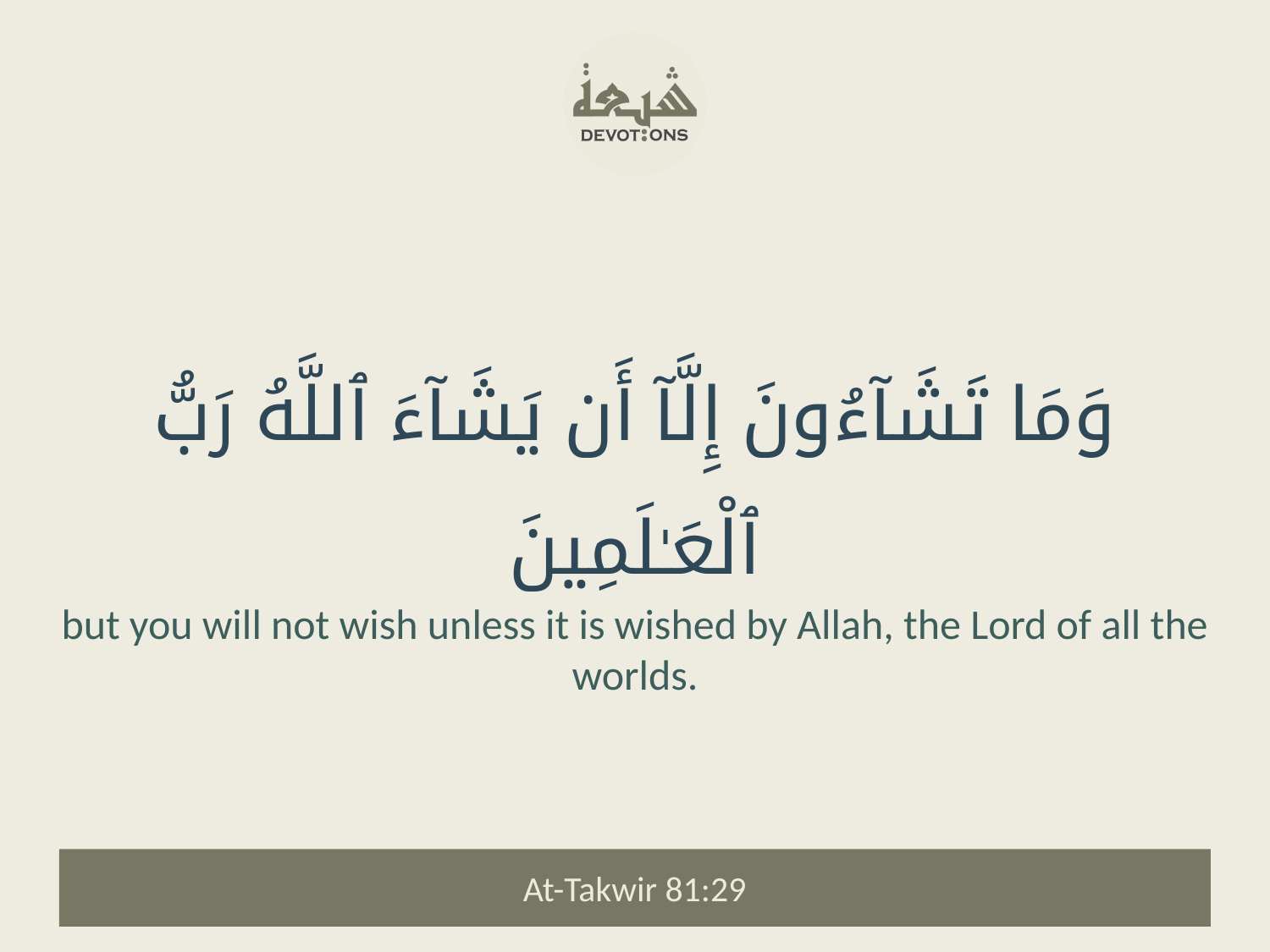

وَمَا تَشَآءُونَ إِلَّآ أَن يَشَآءَ ٱللَّهُ رَبُّ ٱلْعَـٰلَمِينَ
but you will not wish unless it is wished by Allah, the Lord of all the worlds.
At-Takwir 81:29